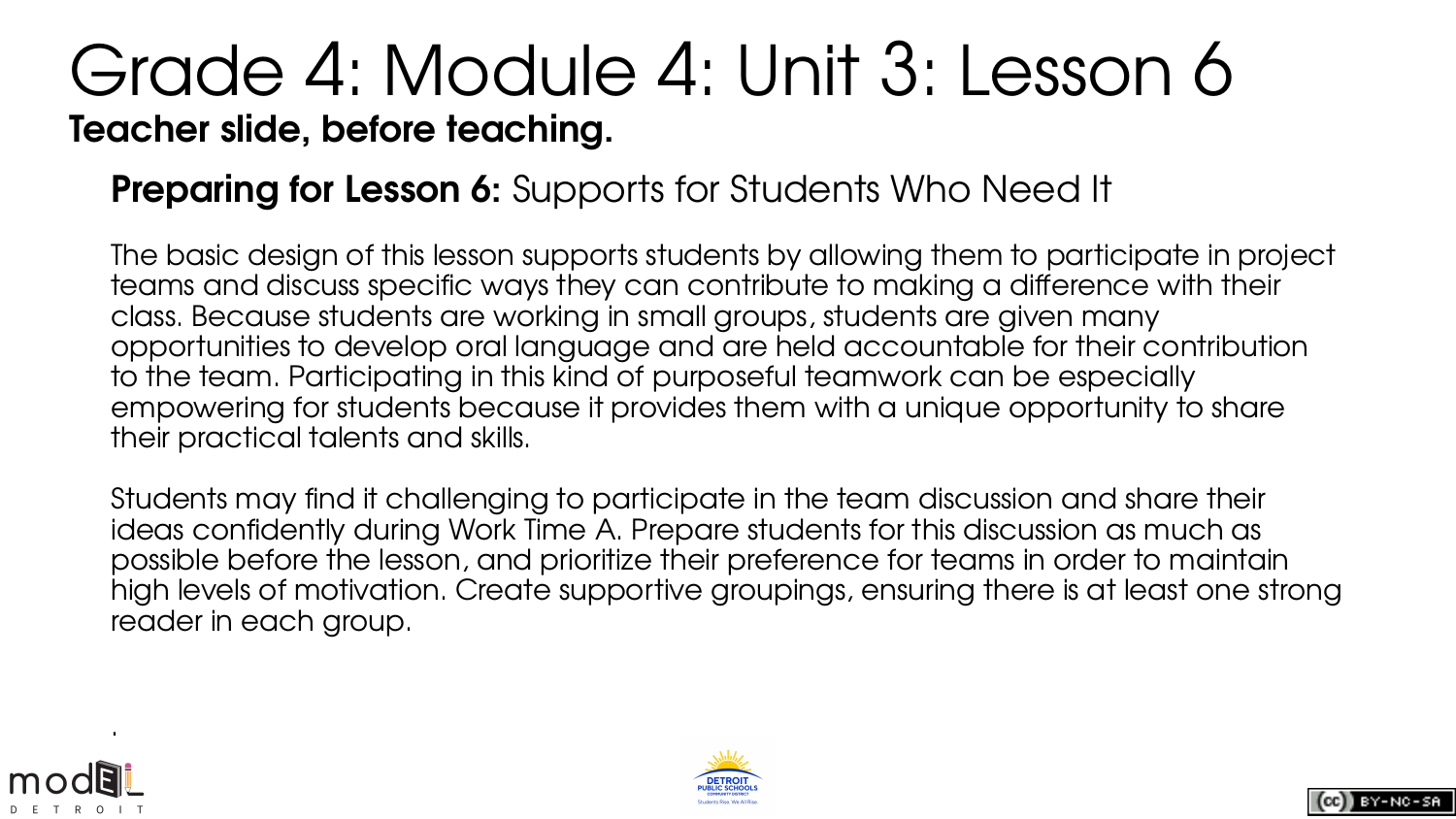

# Grade 4: Module 4: Unit 3: Lesson 6
Teacher slide, before teaching.

Preparing for Lesson 6: Supports for Students Who Need It

The basic design of this lesson supports students by allowing them to participate in project teams and discuss specific ways they can contribute to making a difference with their class. Because students are working in small groups, students are given many opportunities to develop oral language and are held accountable for their contribution to the team. Participating in this kind of purposeful teamwork can be especially empowering for students because it provides them with a unique opportunity to share their practical talents and skills.

Students may find it challenging to participate in the team discussion and share their ideas confidently during Work Time A. Prepare students for this discussion as much as possible before the lesson, and prioritize their preference for teams in order to maintain high levels of motivation. Create supportive groupings, ensuring there is at least one strong reader in each group.
.